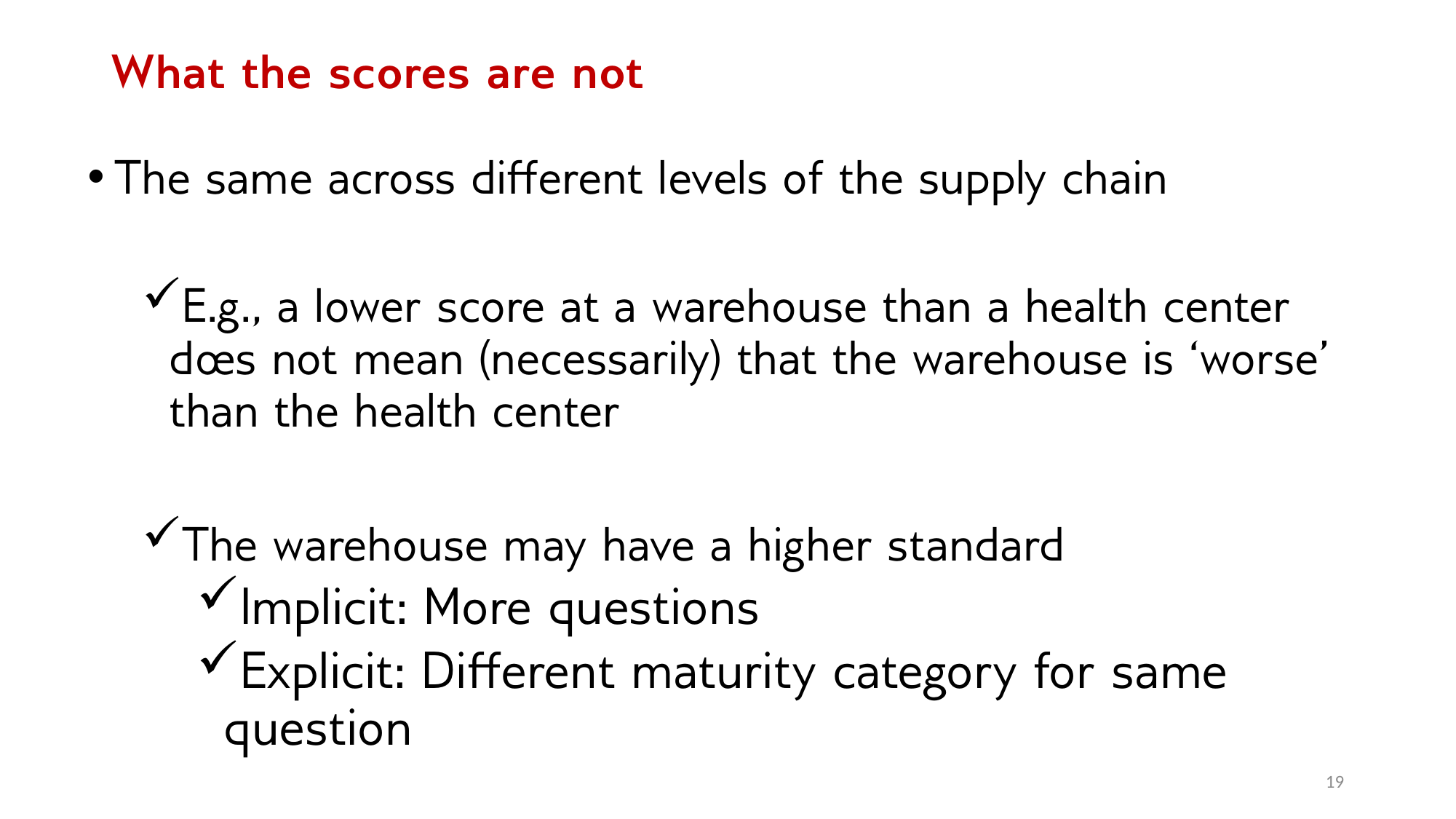

# What the scores are not
The same across different levels of the supply chain

E.g., a lower score at a warehouse than a health center does not mean (necessarily) that the warehouse is ‘worse’ than the health center

The warehouse may have a higher standard
Implicit: More questions
Explicit: Different maturity category for same question
19